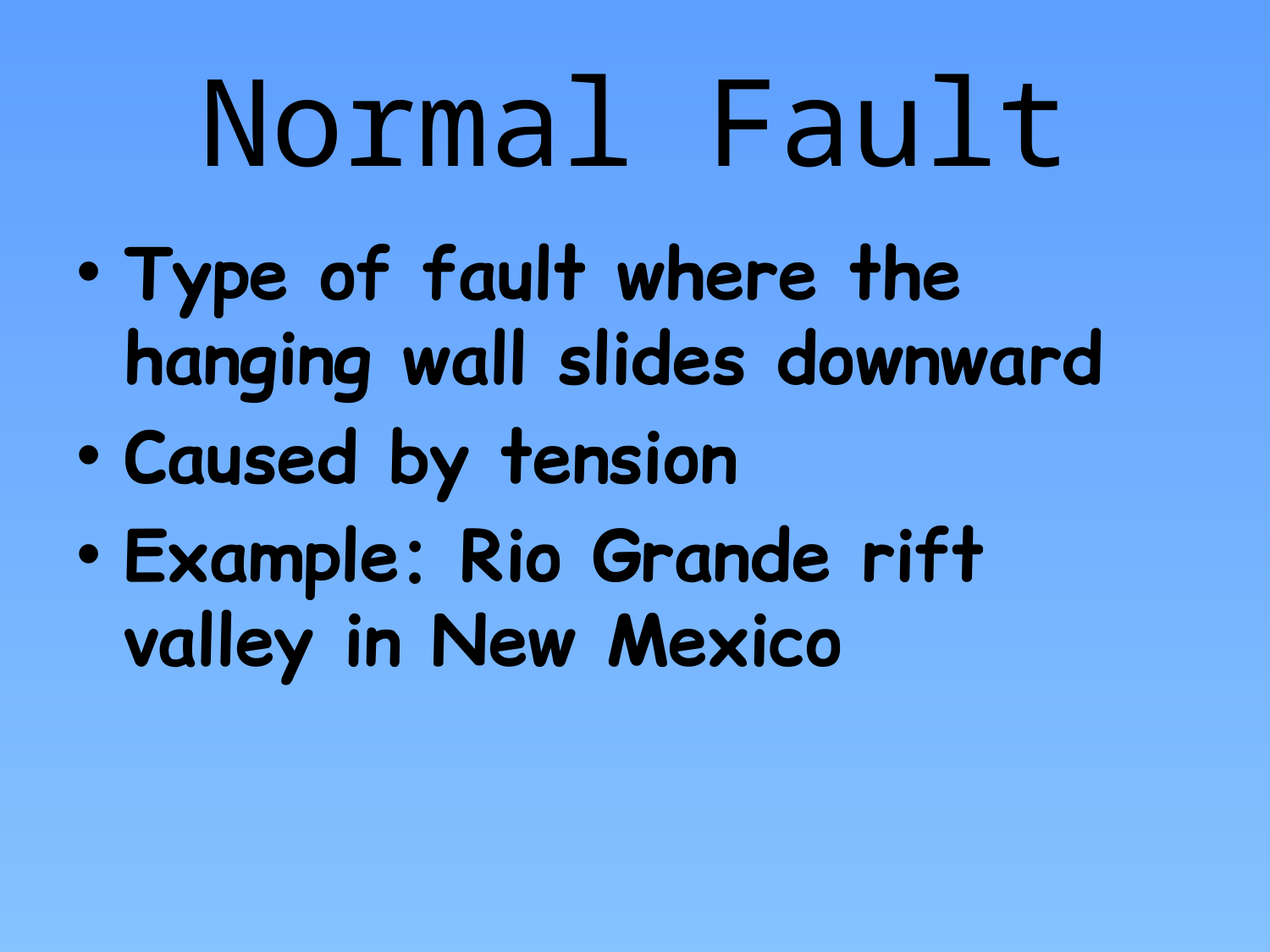

# Normal Fault
Type of fault where the hanging wall slides downward
Caused by tension
Example: Rio Grande rift valley in New Mexico